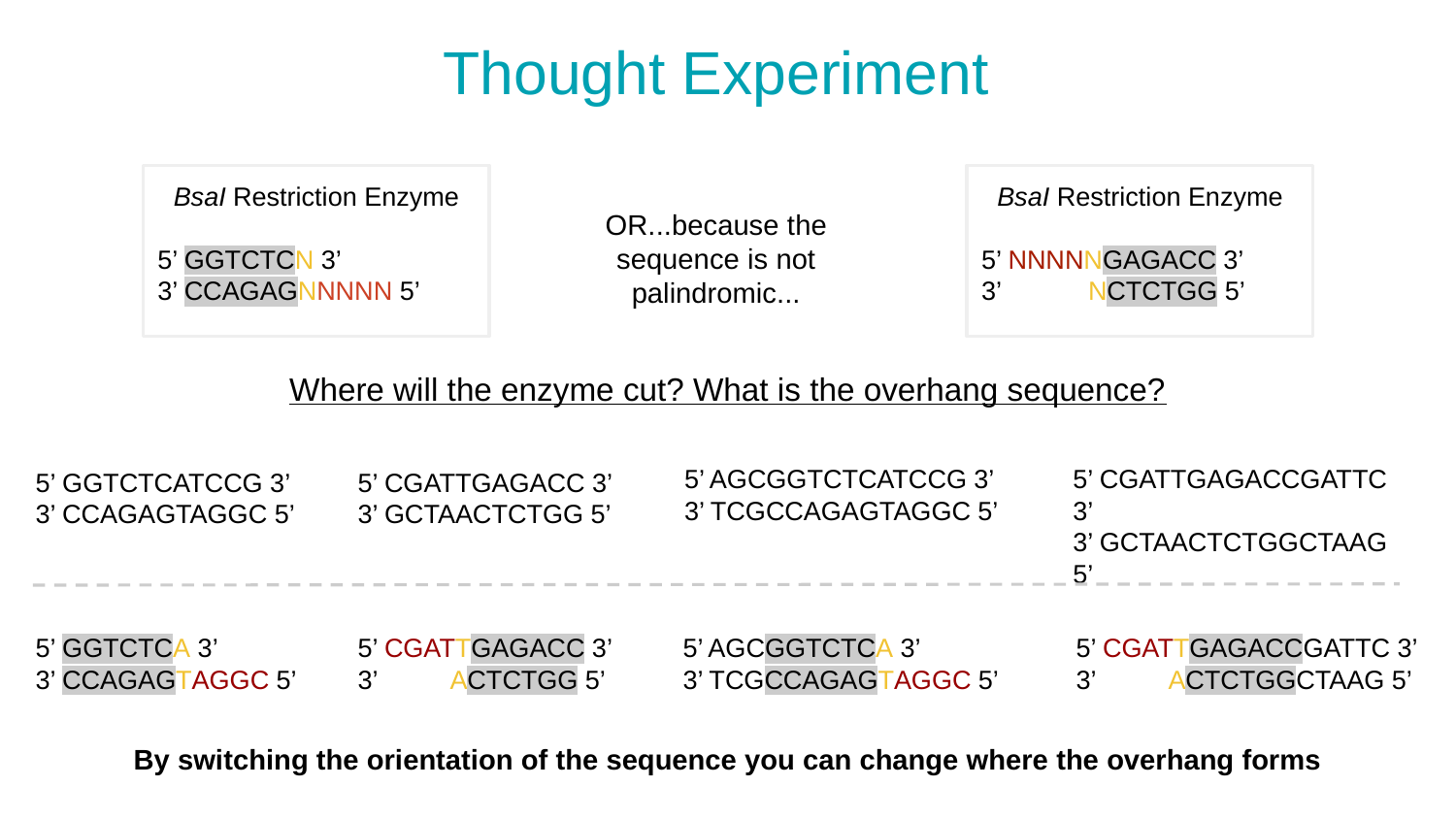

Thought Experiment
BsaI Restriction Enzyme

5’ GGTCTCN 3’
3’ CCAGAGNNNNN 5’
BsaI Restriction Enzyme

5’ NNNNNGAGACC 3’
3’            NCTCTGG 5’
OR...because the sequence is not palindromic...
Where will the enzyme cut? What is the overhang sequence?
5’ AGCGGTCTCATCCG 3’
3’ TCGCCAGAGTAGGC 5’
5’ CGATTGAGACCGATTC 3’
3’ GCTAACTCTGGCTAAG 5’
5’ GGTCTCATCCG 3’
3’ CCAGAGTAGGC 5’
5’ CGATTGAGACC 3’
3’ GCTAACTCTGG 5’
5’ GGTCTCA 3’
3’ CCAGAGTAGGC 5’
5’ CGATTGAGACC 3’
3’          ACTCTGG 5’
5’ AGCGGTCTCA 3’
3’ TCGCCAGAGTAGGC 5’
5’ CGATTGAGACCGATTC 3’
3’          ACTCTGGCTAAG 5’
By switching the orientation of the sequence you can change where the overhang forms